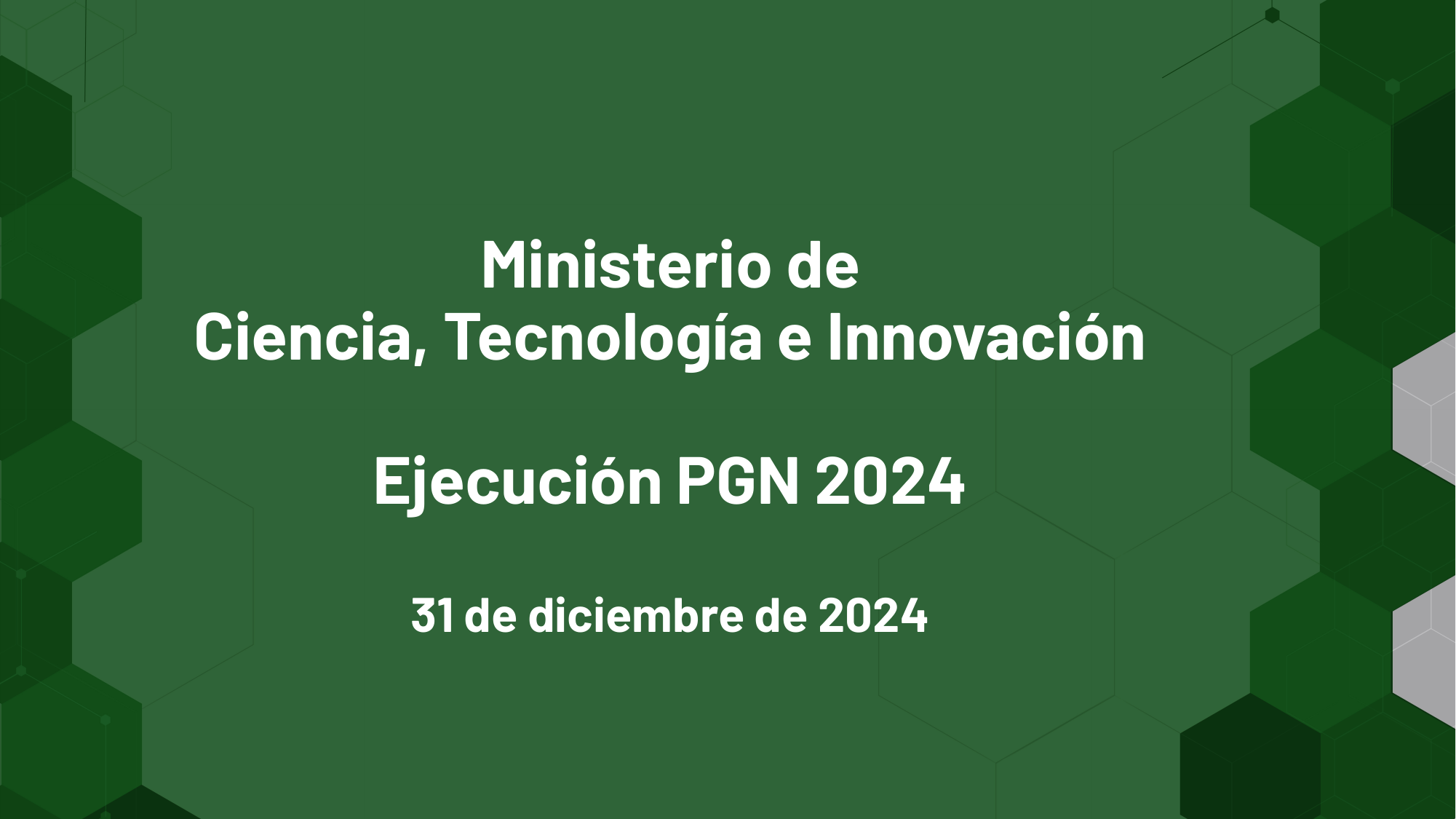

# Ministerio de Ciencia, Tecnología e Innovación Ejecución PGN 2024 31 de diciembre de 2024